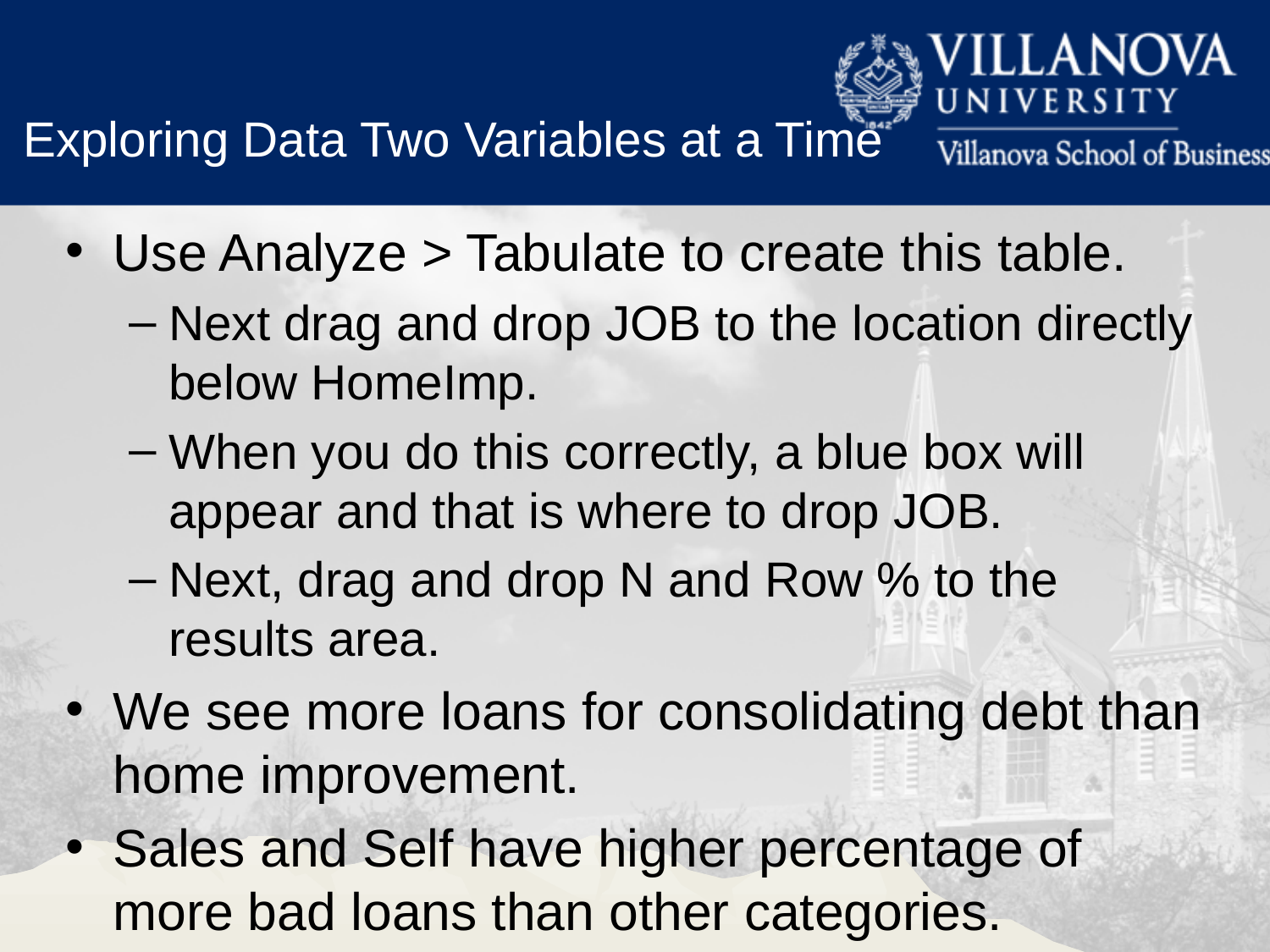

Exploring Data Two Variables at a Time
Use Analyze > Tabulate to create this table.
Next drag and drop JOB to the location directly below HomeImp.
When you do this correctly, a blue box will appear and that is where to drop JOB.
Next, drag and drop N and Row % to the results area.
We see more loans for consolidating debt than home improvement.
Sales and Self have higher percentage of more bad loans than other categories.